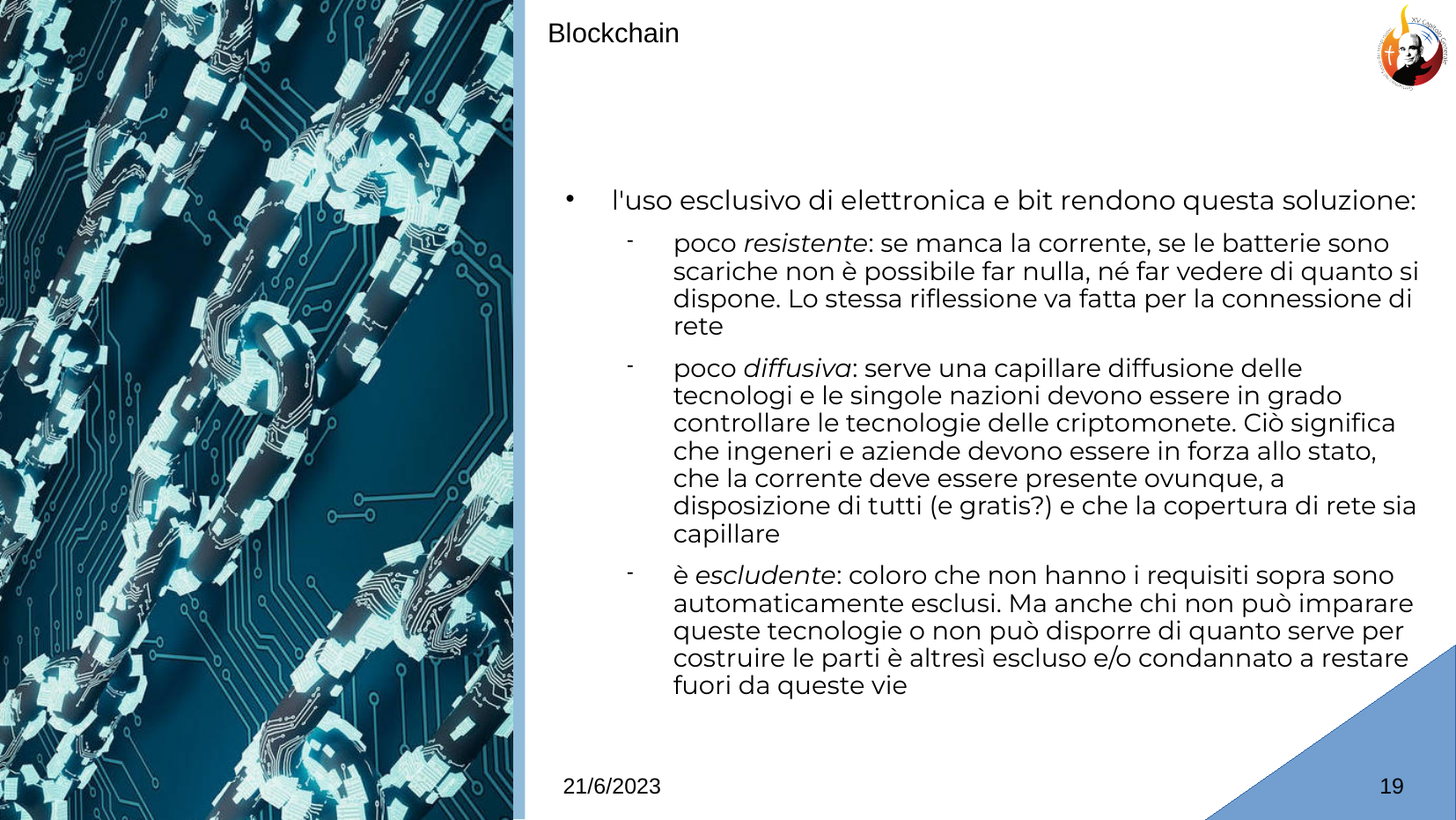

Blockchain
# l'uso esclusivo di elettronica e bit rendono questa soluzione:
poco resistente: se manca la corrente, se le batterie sono scariche non è possibile far nulla, né far vedere di quanto si dispone. Lo stessa riflessione va fatta per la connessione di rete
poco diffusiva: serve una capillare diffusione delle tecnologi e le singole nazioni devono essere in grado controllare le tecnologie delle criptomonete. Ciò significa che ingeneri e aziende devono essere in forza allo stato, che la corrente deve essere presente ovunque, a disposizione di tutti (e gratis?) e che la copertura di rete sia capillare
è escludente: coloro che non hanno i requisiti sopra sono automaticamente esclusi. Ma anche chi non può imparare queste tecnologie o non può disporre di quanto serve per costruire le parti è altresì escluso e/o condannato a restare fuori da queste vie